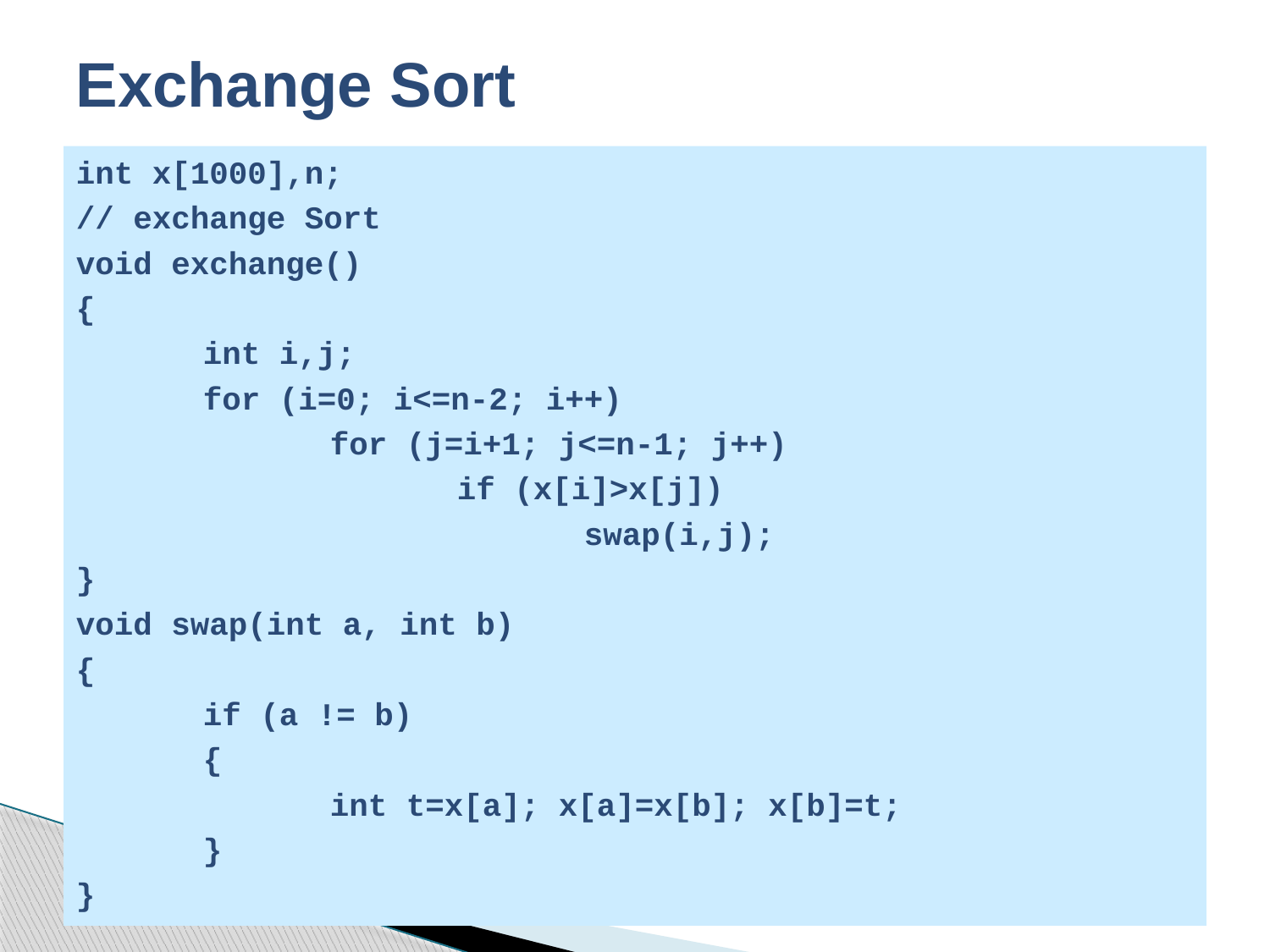

# Exchange Sort
int x[1000],n;
// exchange Sort
void exchange()
{
	int i,j;
	for (i=0; i<=n-2; i++)
		for (j=i+1; j<=n-1; j++)
			if (x[i]>x[j])
				swap(i,j);
}
void swap(int a, int b)
{
	if (a != b)
	{
		int t=x[a]; x[a]=x[b]; x[b]=t;
	}
}